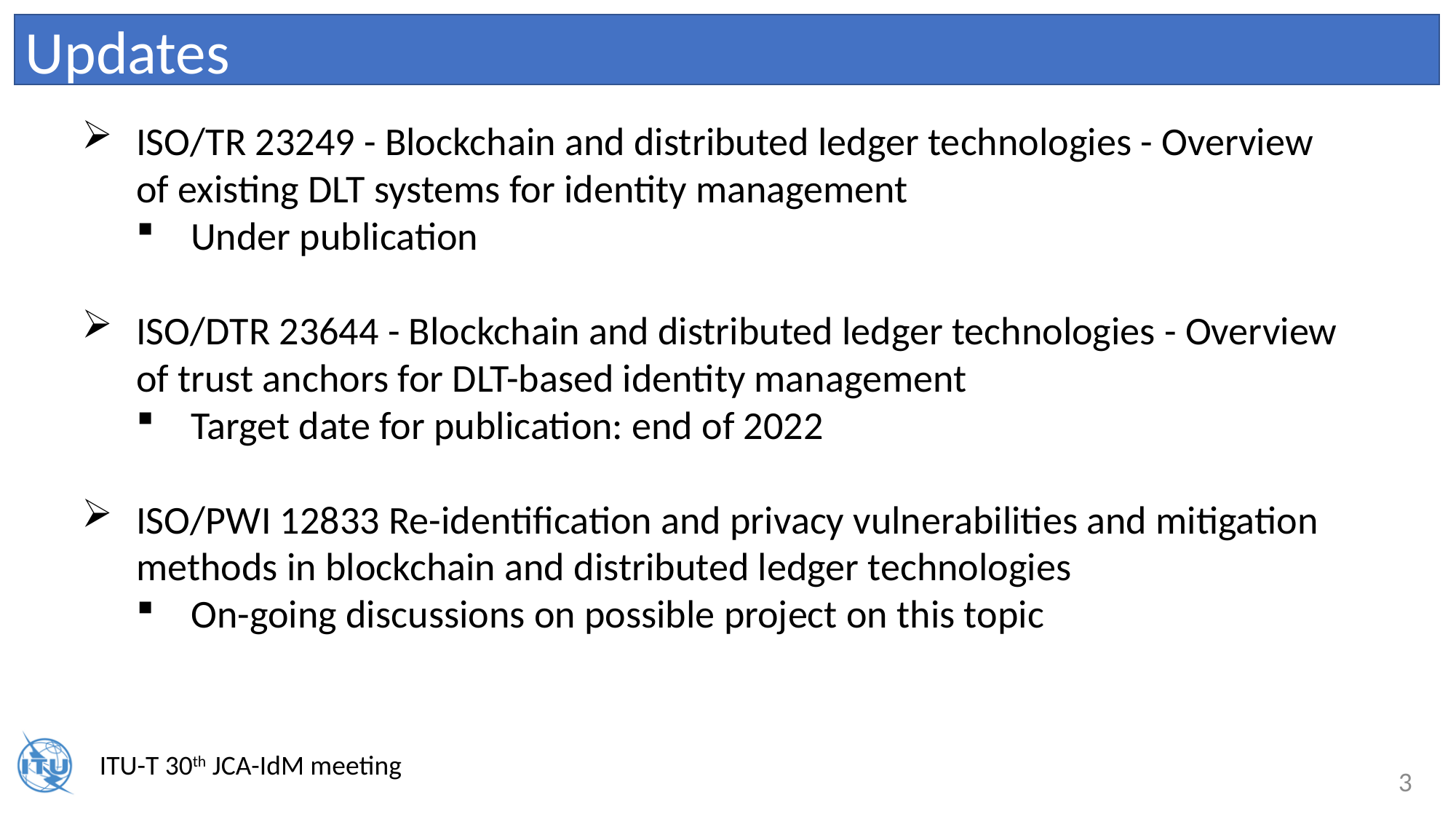

Updates
ISO/TR 23249 - Blockchain and distributed ledger technologies - Overview of existing DLT systems for identity management
Under publication

ISO/DTR 23644 - Blockchain and distributed ledger technologies - Overview of trust anchors for DLT-based identity management
Target date for publication: end of 2022

ISO/PWI 12833 Re-identification and privacy vulnerabilities and mitigation methods in blockchain and distributed ledger technologies
On-going discussions on possible project on this topic

3